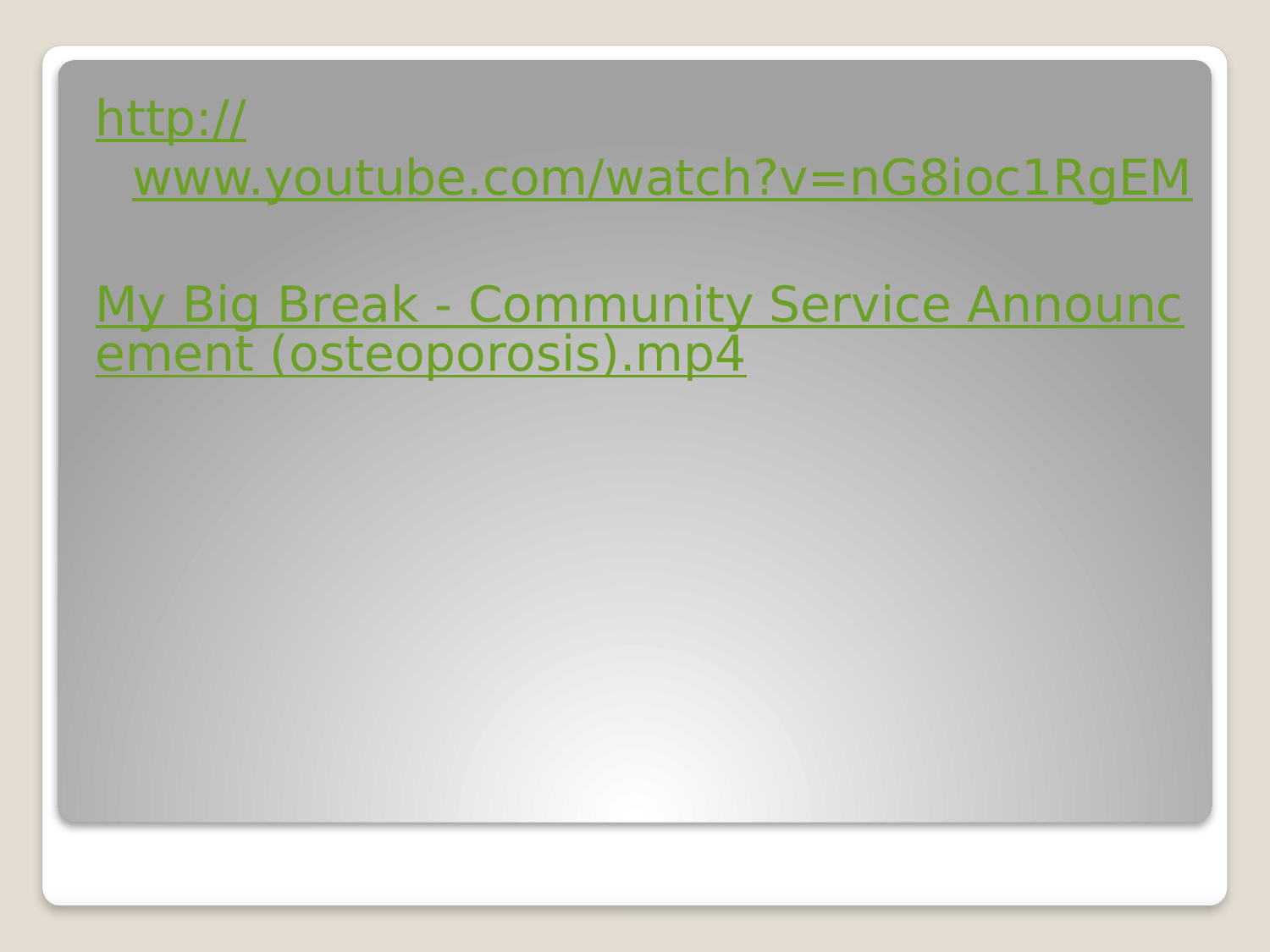

http://www.youtube.com/watch?v=nG8ioc1RgEM

My Big Break - Community Service Announcement (osteoporosis).mp4

#